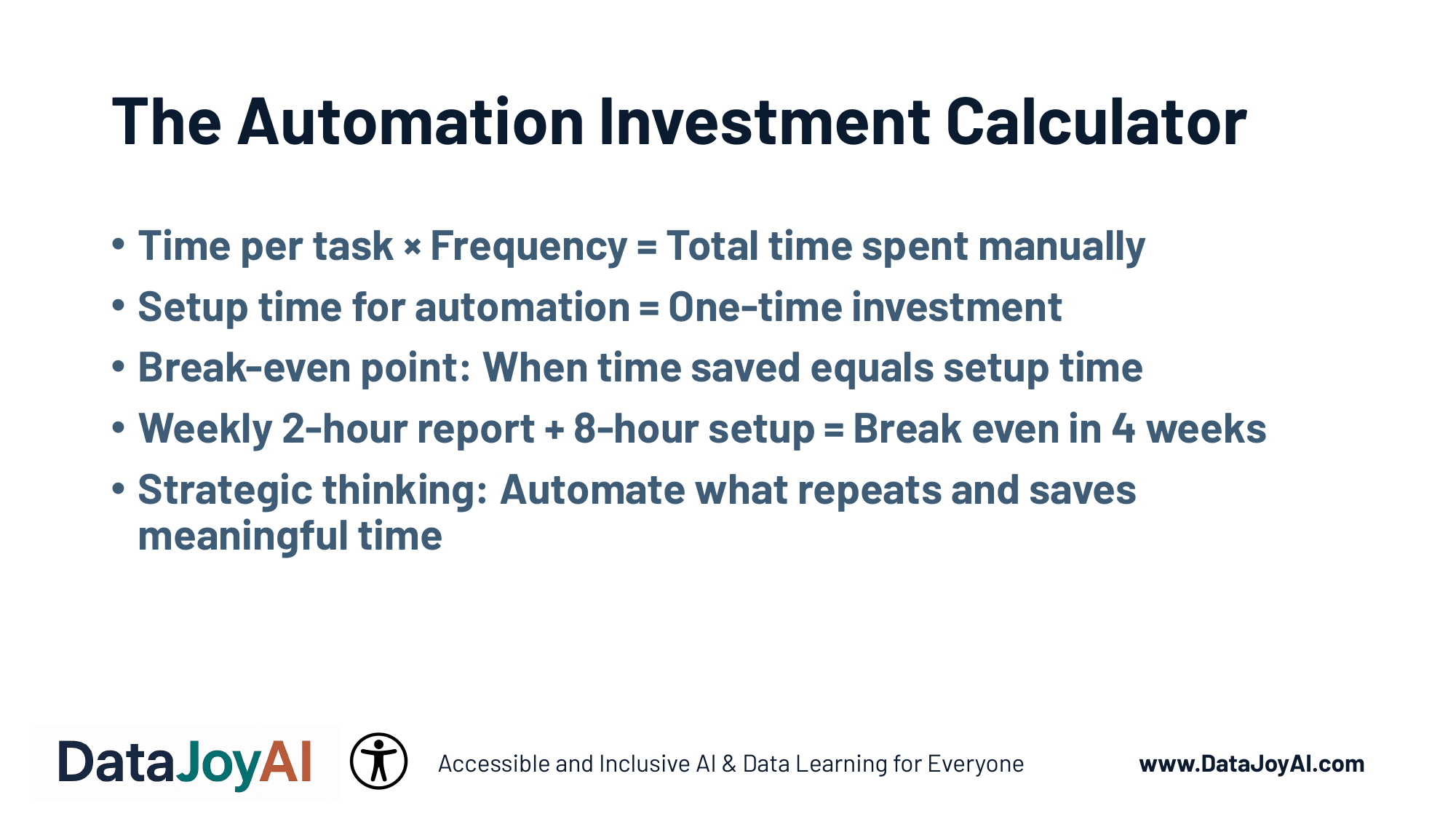

# The Automation Investment Calculator
Time per task × Frequency = Total time spent manually
Setup time for automation = One-time investment
Break-even point: When time saved equals setup time
Weekly 2-hour report + 8-hour setup = Break even in 4 weeks
Strategic thinking: Automate what repeats and saves meaningful time